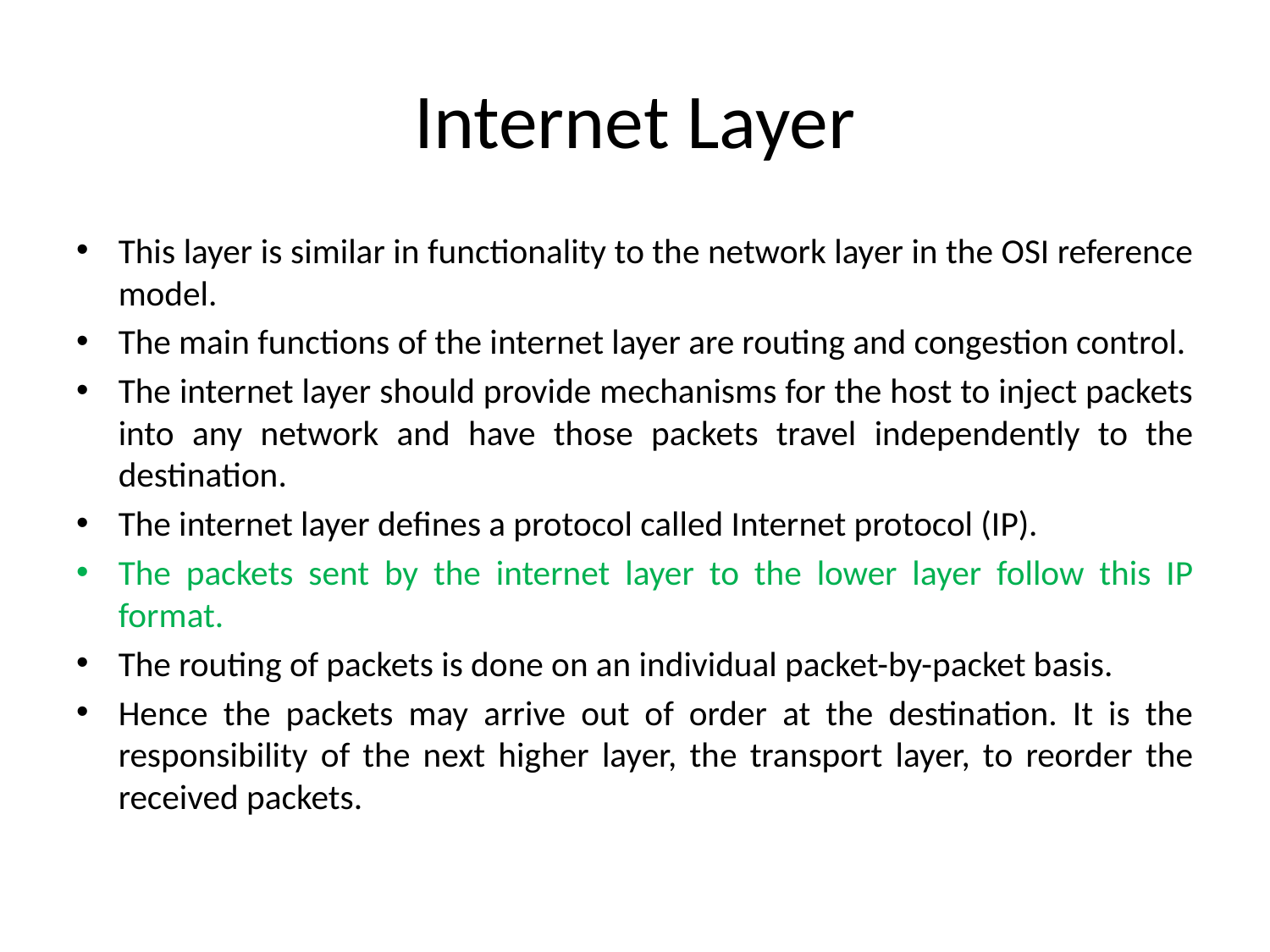

# Internet Layer
This layer is similar in functionality to the network layer in the OSI reference model.
The main functions of the internet layer are routing and congestion control.
The internet layer should provide mechanisms for the host to inject packets into any network and have those packets travel independently to the destination.
The internet layer defines a protocol called Internet protocol (IP).
The packets sent by the internet layer to the lower layer follow this IP format.
The routing of packets is done on an individual packet-by-packet basis.
Hence the packets may arrive out of order at the destination. It is the responsibility of the next higher layer, the transport layer, to reorder the received packets.